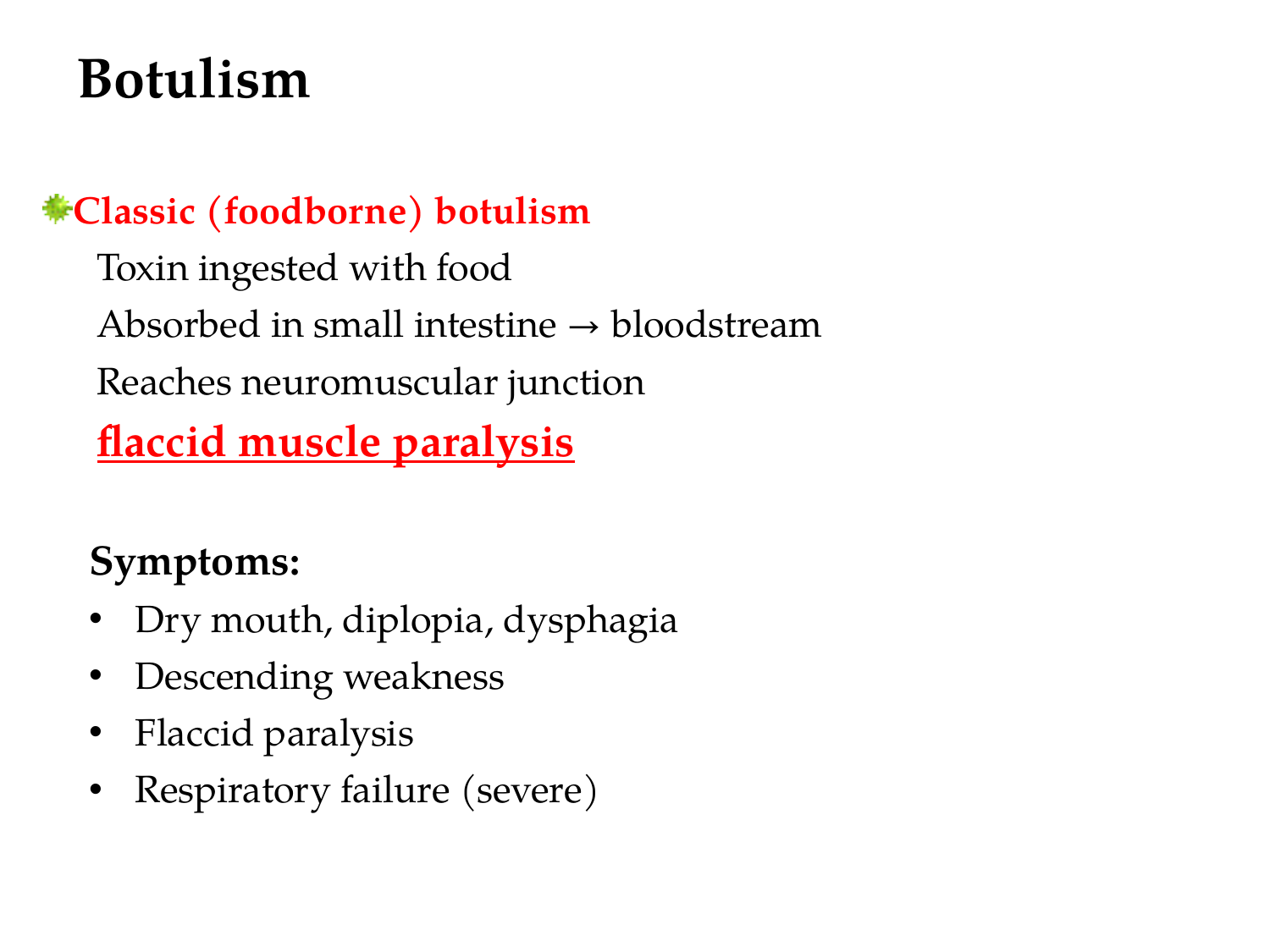

# Botulism
Classic (foodborne) botulism
Toxin ingested with food
Absorbed in small intestine → bloodstream
Reaches neuromuscular junction
flaccid muscle paralysis

Symptoms:
Dry mouth, diplopia, dysphagia
Descending weakness
Flaccid paralysis
Respiratory failure (severe)